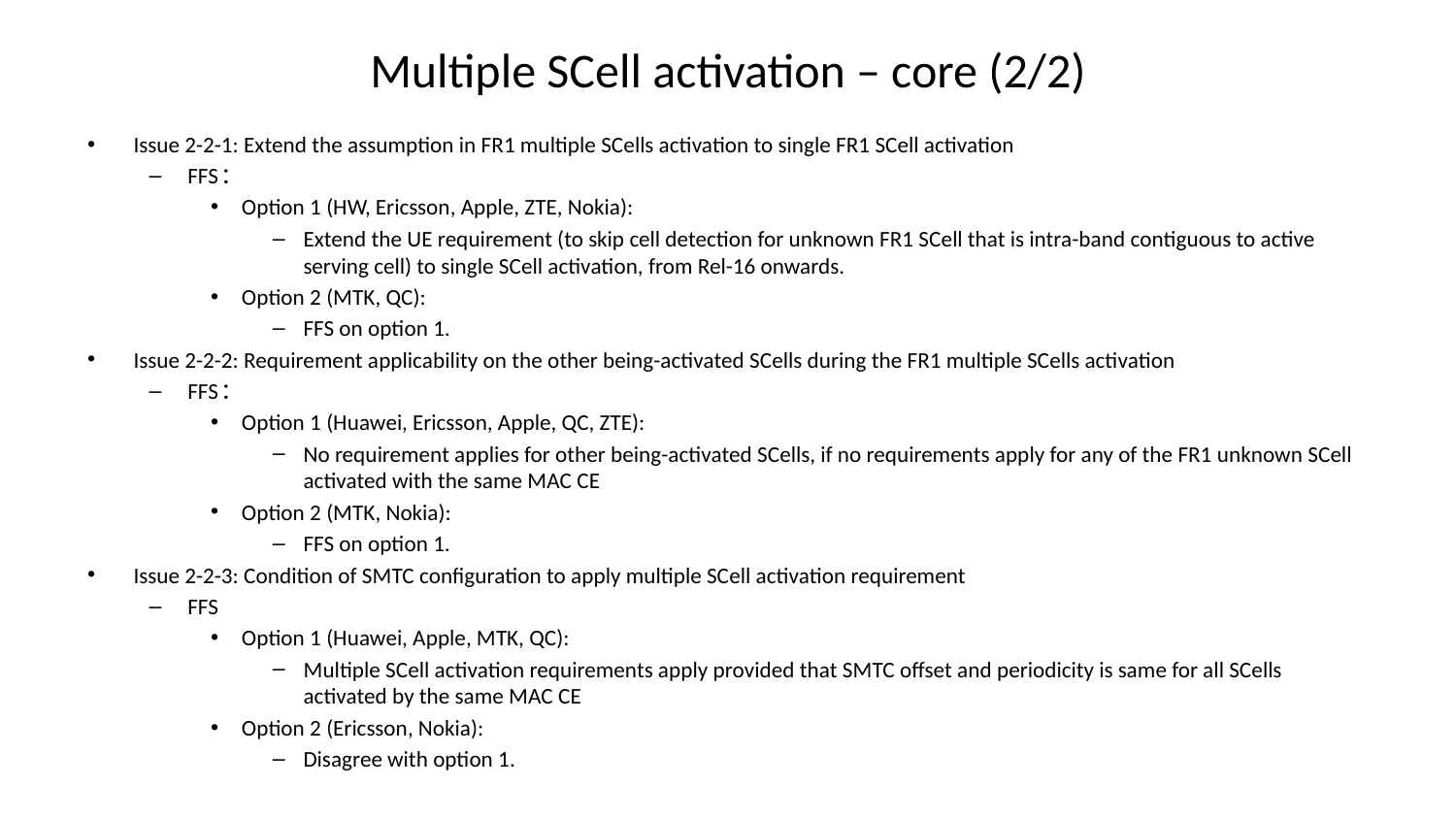

# Multiple SCell activation – core (2/2)
Issue 2-2-1: Extend the assumption in FR1 multiple SCells activation to single FR1 SCell activation
FFS：
Option 1 (HW, Ericsson, Apple, ZTE, Nokia):
Extend the UE requirement (to skip cell detection for unknown FR1 SCell that is intra-band contiguous to active serving cell) to single SCell activation, from Rel-16 onwards.
Option 2 (MTK, QC):
FFS on option 1.
Issue 2-2-2: Requirement applicability on the other being-activated SCells during the FR1 multiple SCells activation
FFS：
Option 1 (Huawei, Ericsson, Apple, QC, ZTE):
No requirement applies for other being-activated SCells, if no requirements apply for any of the FR1 unknown SCell activated with the same MAC CE
Option 2 (MTK, Nokia):
FFS on option 1.
Issue 2-2-3: Condition of SMTC configuration to apply multiple SCell activation requirement
FFS
Option 1 (Huawei, Apple, MTK, QC):
Multiple SCell activation requirements apply provided that SMTC offset and periodicity is same for all SCells activated by the same MAC CE
Option 2 (Ericsson, Nokia):
Disagree with option 1.